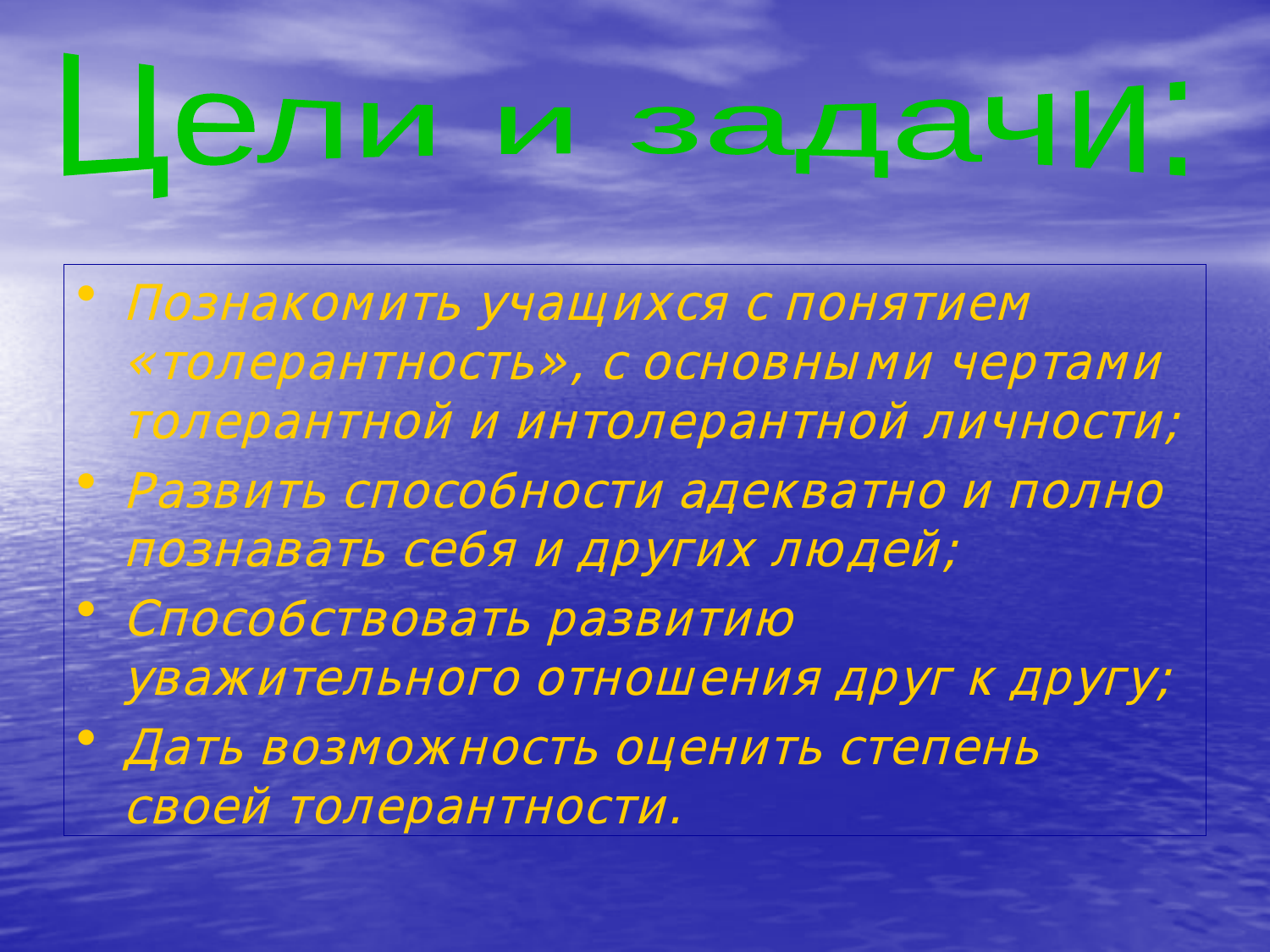

Цели и задачи:
Познакомить учащихся с понятием «толерантность», с основными чертами толерантной и интолерантной личности;
Развить способности адекватно и полно познавать себя и других людей;
Способствовать развитию уважительного отношения друг к другу;
Дать возможность оценить степень своей толерантности.